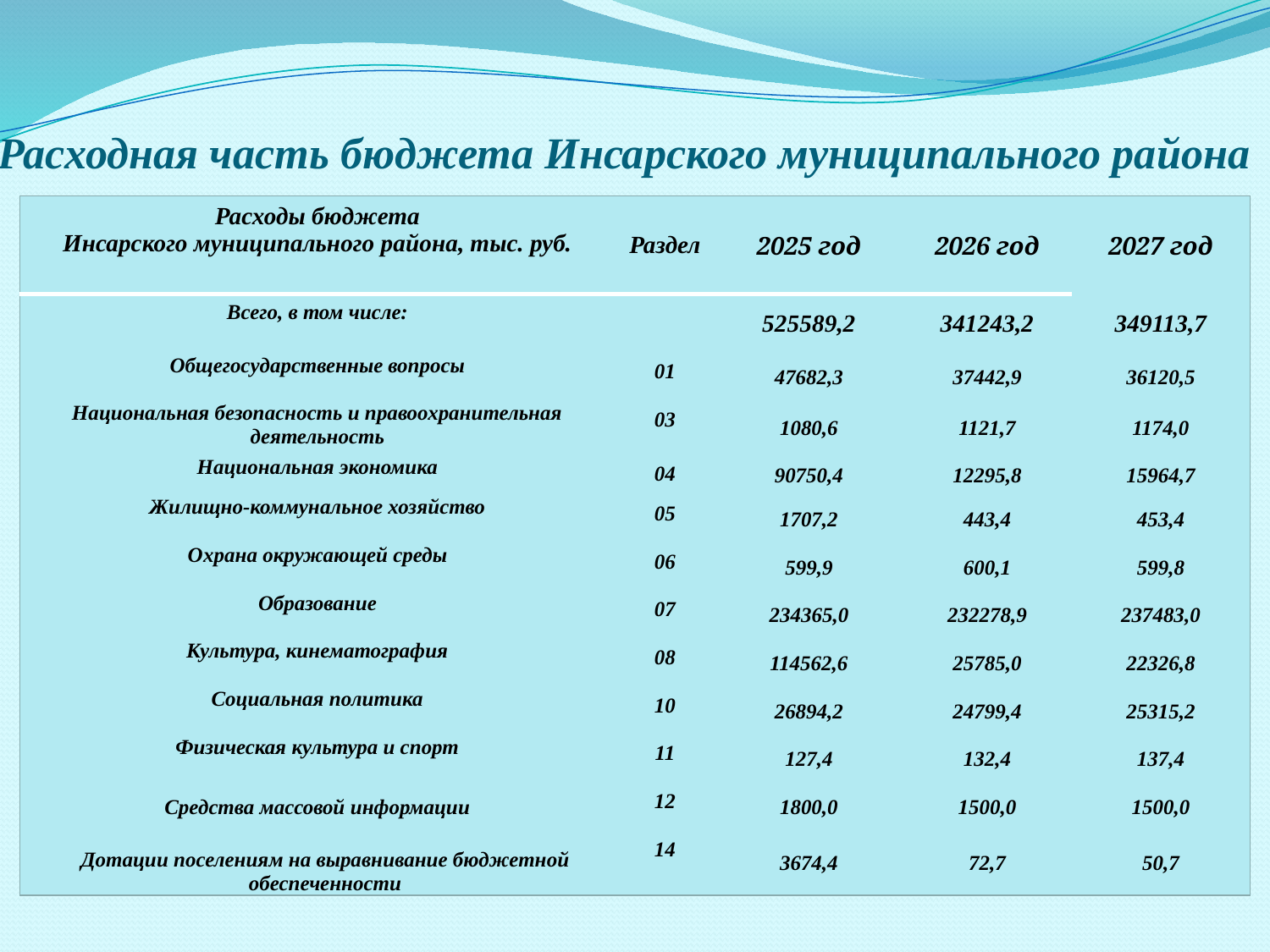

# Расходная часть бюджета Инсарского муниципального района
| Расходы бюджета Инсарского муниципального района, тыс. руб. | Раздел | 2025 год | 2026 год | 2027 год |
| --- | --- | --- | --- | --- |
| Всего, в том числе: |  | 525589,2 | 341243,2 | 349113,7 |
| Общегосударственные вопросы | 01 | 47682,3 | 37442,9 | 36120,5 |
| Национальная безопасность и правоохранительная деятельность | 03 | 1080,6 | 1121,7 | 1174,0 |
| Национальная экономика | 04 | 90750,4 | 12295,8 | 15964,7 |
| Жилищно-коммунальное хозяйство | 05 | 1707,2 | 443,4 | 453,4 |
| Охрана окружающей среды | 06 | 599,9 | 600,1 | 599,8 |
| Образование | 07 | 234365,0 | 232278,9 | 237483,0 |
| Культура, кинематография | 08 | 114562,6 | 25785,0 | 22326,8 |
| Социальная политика | 10 | 26894,2 | 24799,4 | 25315,2 |
| Физическая культура и спорт | 11 | 127,4 | 132,4 | 137,4 |
| Средства массовой информации | 12 | 1800,0 | 1500,0 | 1500,0 |
| Дотации поселениям на выравнивание бюджетной обеспеченности | 14 | 3674,4 | 72,7 | 50,7 |